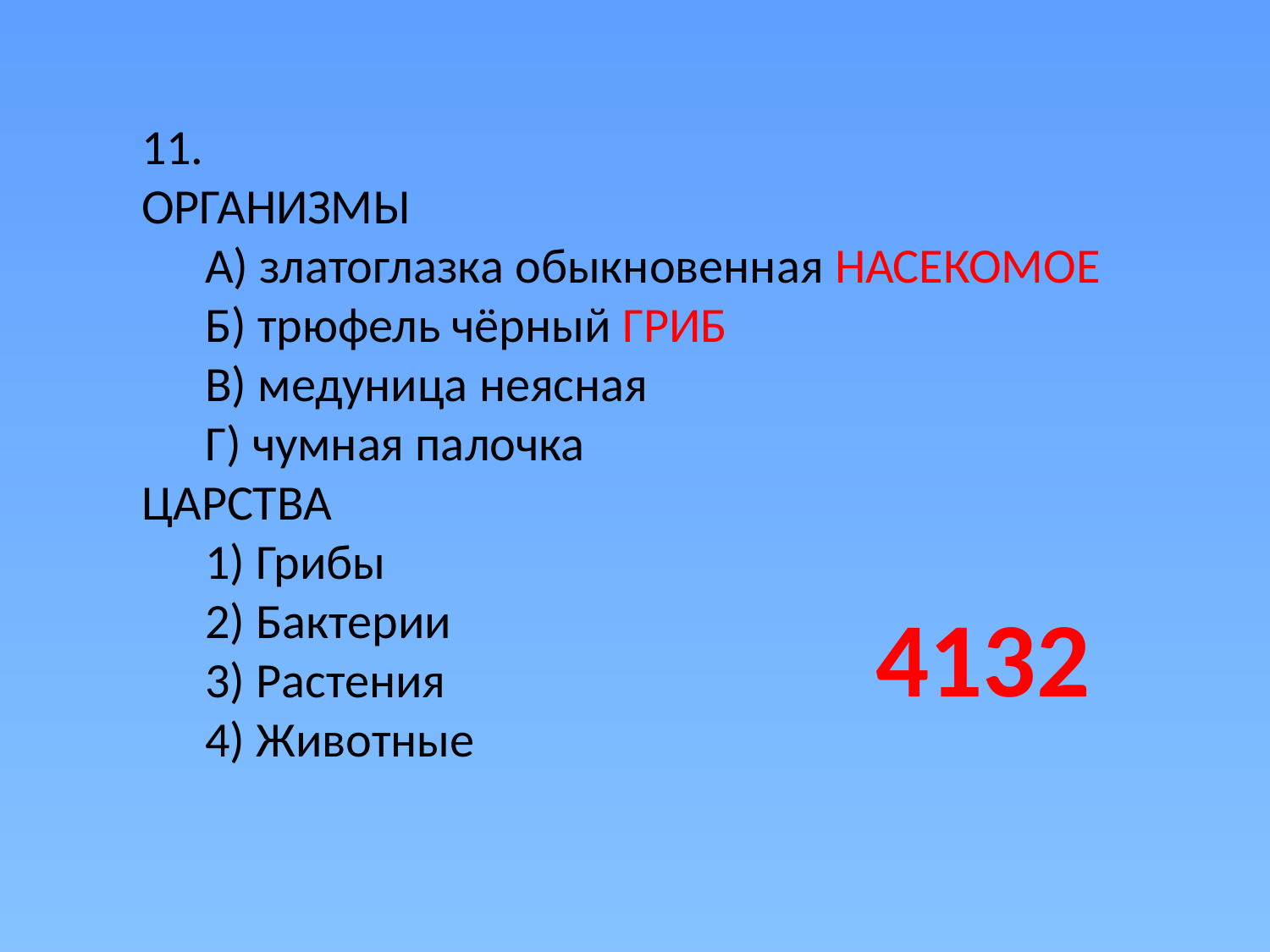

11.
ОРГАНИЗМЫ
А) златоглазка обыкновенная НАСЕКОМОЕ
Б) трюфель чёрный ГРИБ
В) медуница неясная
Г) чумная палочка
ЦАРСТВА
1) Грибы
2) Бактерии
3) Растения
4) Животные

4132